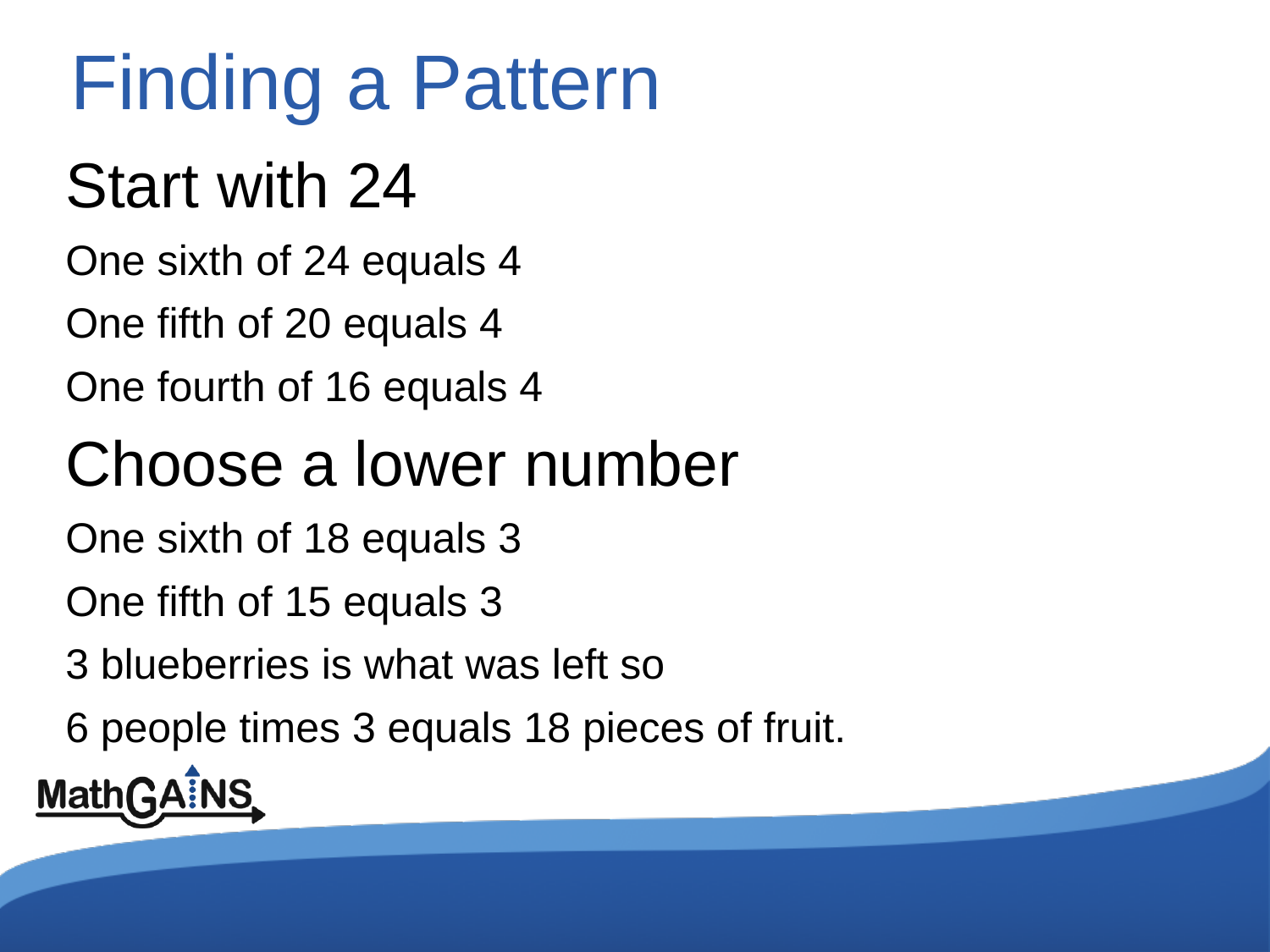

# Finding a Pattern
Start with 24
One sixth of 24 equals 4
One fifth of 20 equals 4
One fourth of 16 equals 4
Choose a lower number
One sixth of 18 equals 3
One fifth of 15 equals 3
3 blueberries is what was left so
6 people times 3 equals 18 pieces of fruit.